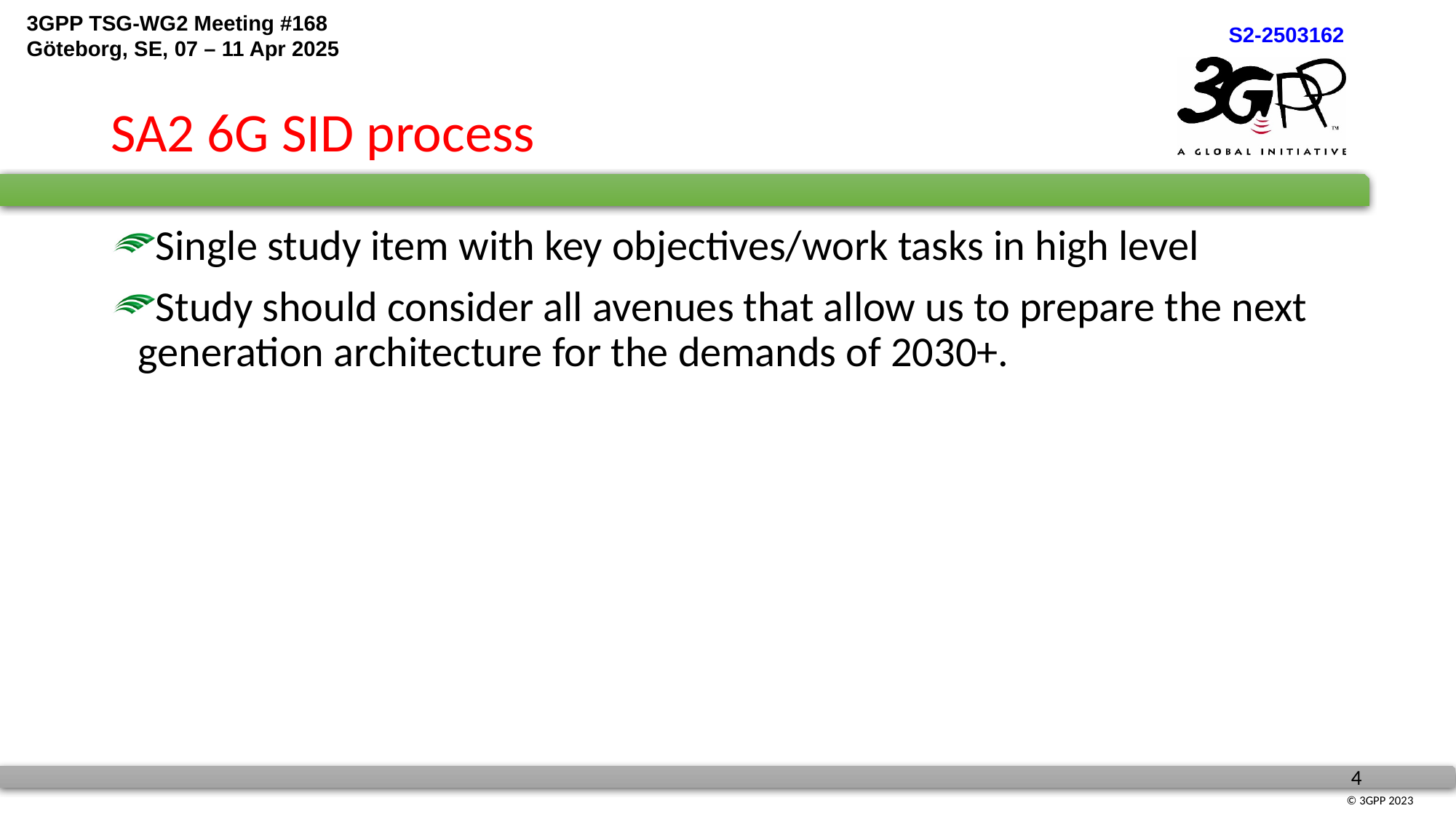

# SA2 6G SID process
Single study item with key objectives/work tasks in high level
Study should consider all avenues that allow us to prepare the next generation architecture for the demands of 2030+.